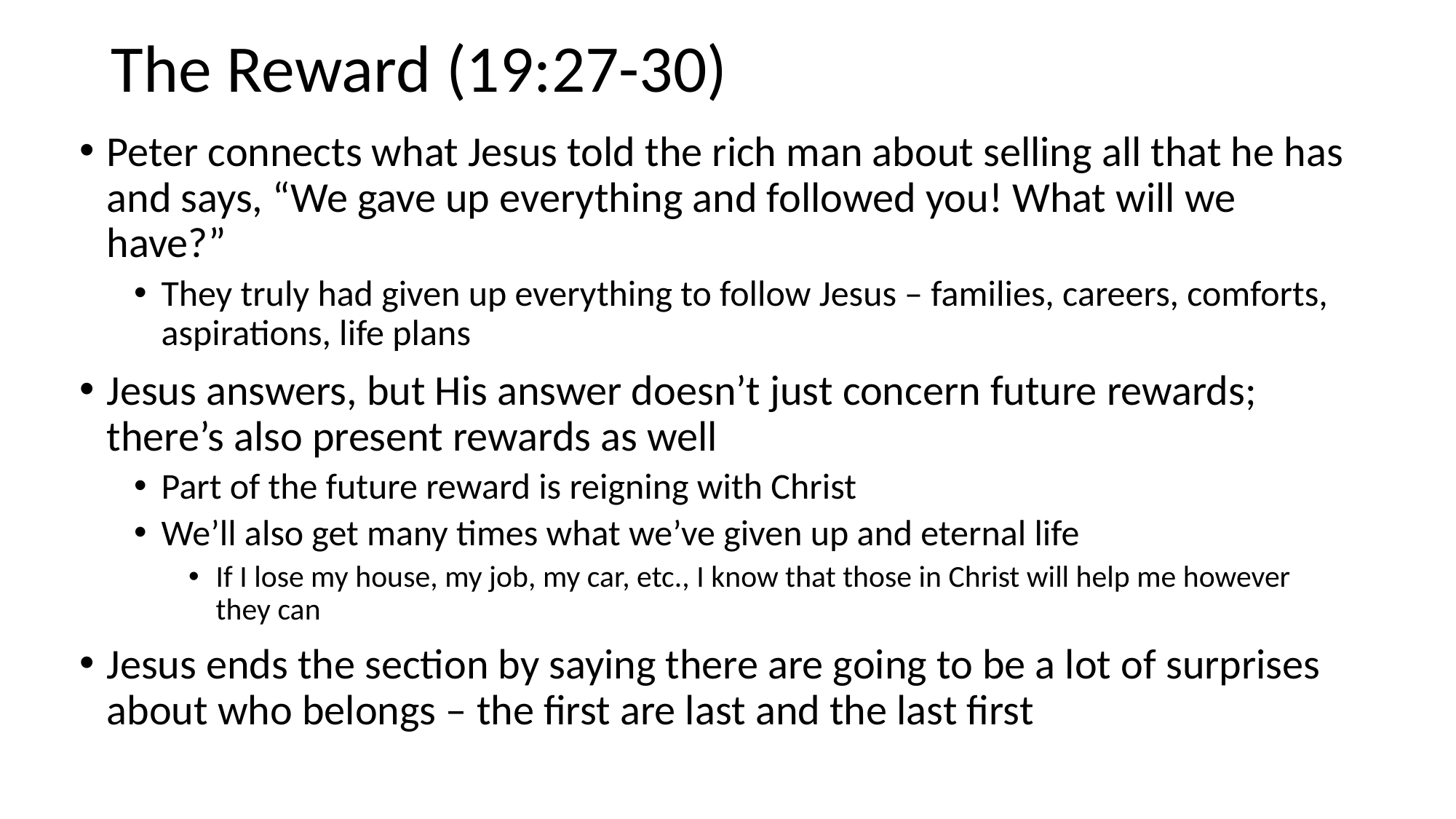

# The Reward (19:27-30)
Peter connects what Jesus told the rich man about selling all that he has and says, “We gave up everything and followed you! What will we have?”
They truly had given up everything to follow Jesus – families, careers, comforts, aspirations, life plans
Jesus answers, but His answer doesn’t just concern future rewards; there’s also present rewards as well
Part of the future reward is reigning with Christ
We’ll also get many times what we’ve given up and eternal life
If I lose my house, my job, my car, etc., I know that those in Christ will help me however they can
Jesus ends the section by saying there are going to be a lot of surprises about who belongs – the first are last and the last first